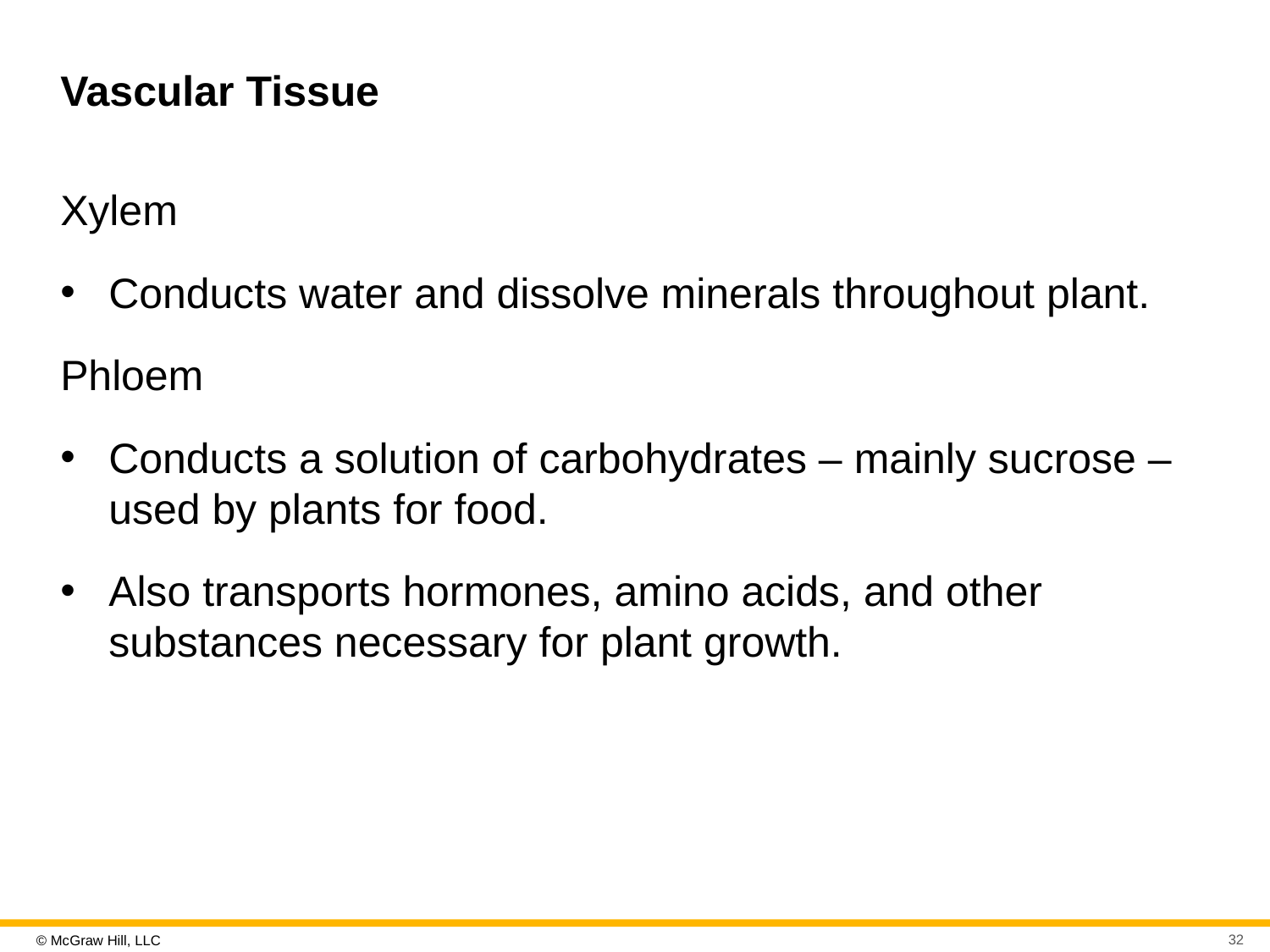

# Vascular Tissue
Xylem
Conducts water and dissolve minerals throughout plant.
Phloem
Conducts a solution of carbohydrates – mainly sucrose – used by plants for food.
Also transports hormones, amino acids, and other substances necessary for plant growth.
32